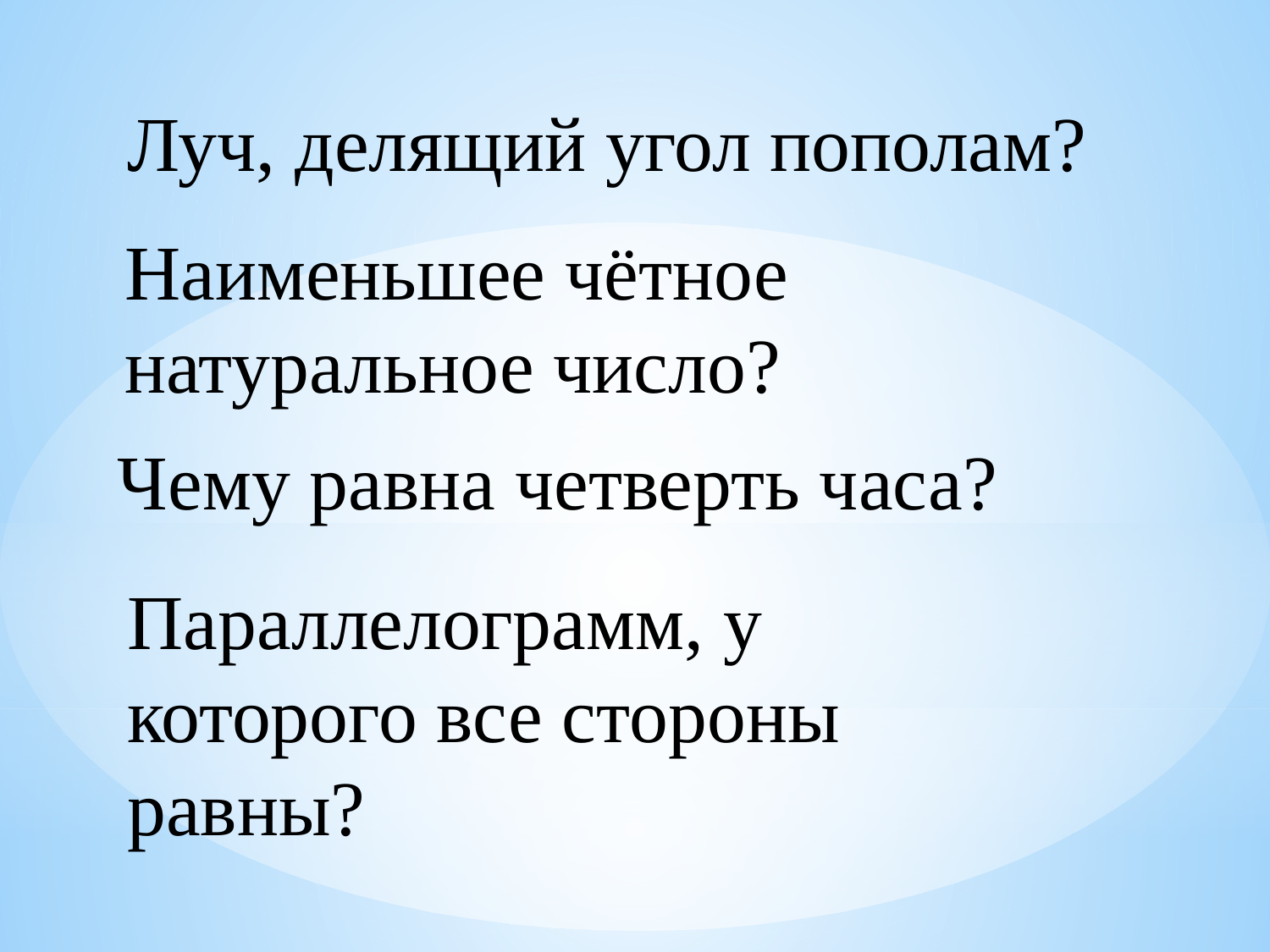

Луч, делящий угол пополам?
Наименьшее чётное натуральное число?
Чему равна четверть часа?
Параллелограмм, у которого все стороны равны?